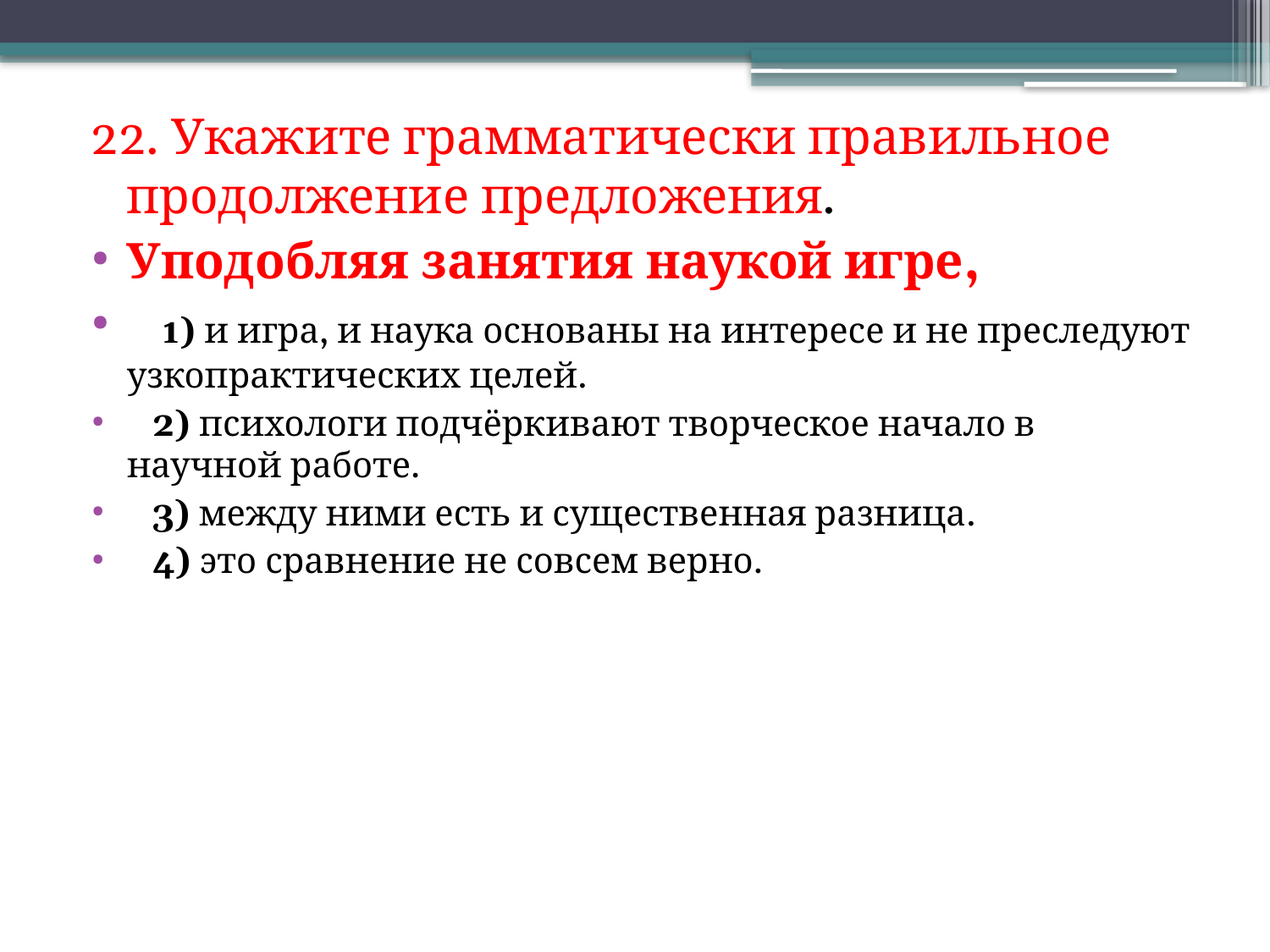

22. Укажите грамматически правильное продолжение предложения.
Уподобляя занятия наукой игре,
   1) и игра, и наука основаны на интересе и не преследуют узкопрактических целей.
   2) психологи подчёркивают творческое начало в научной работе.
   3) между ними есть и существенная разница.
   4) это сравнение не совсем верно.